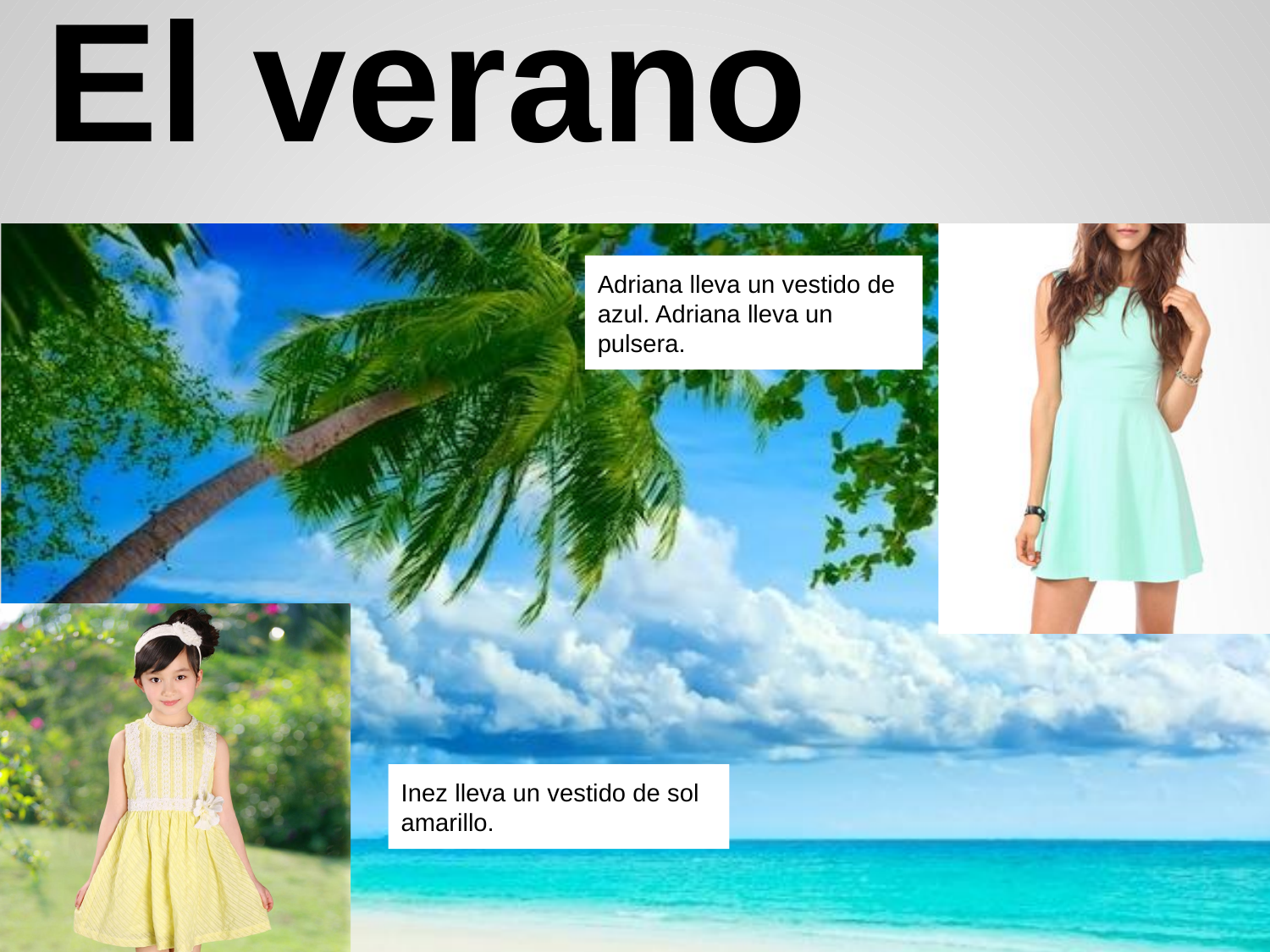

# El verano

Adriana lleva un vestido de azul. Adriana lleva un pulsera.

Inez lleva un vestido de sol amarillo.